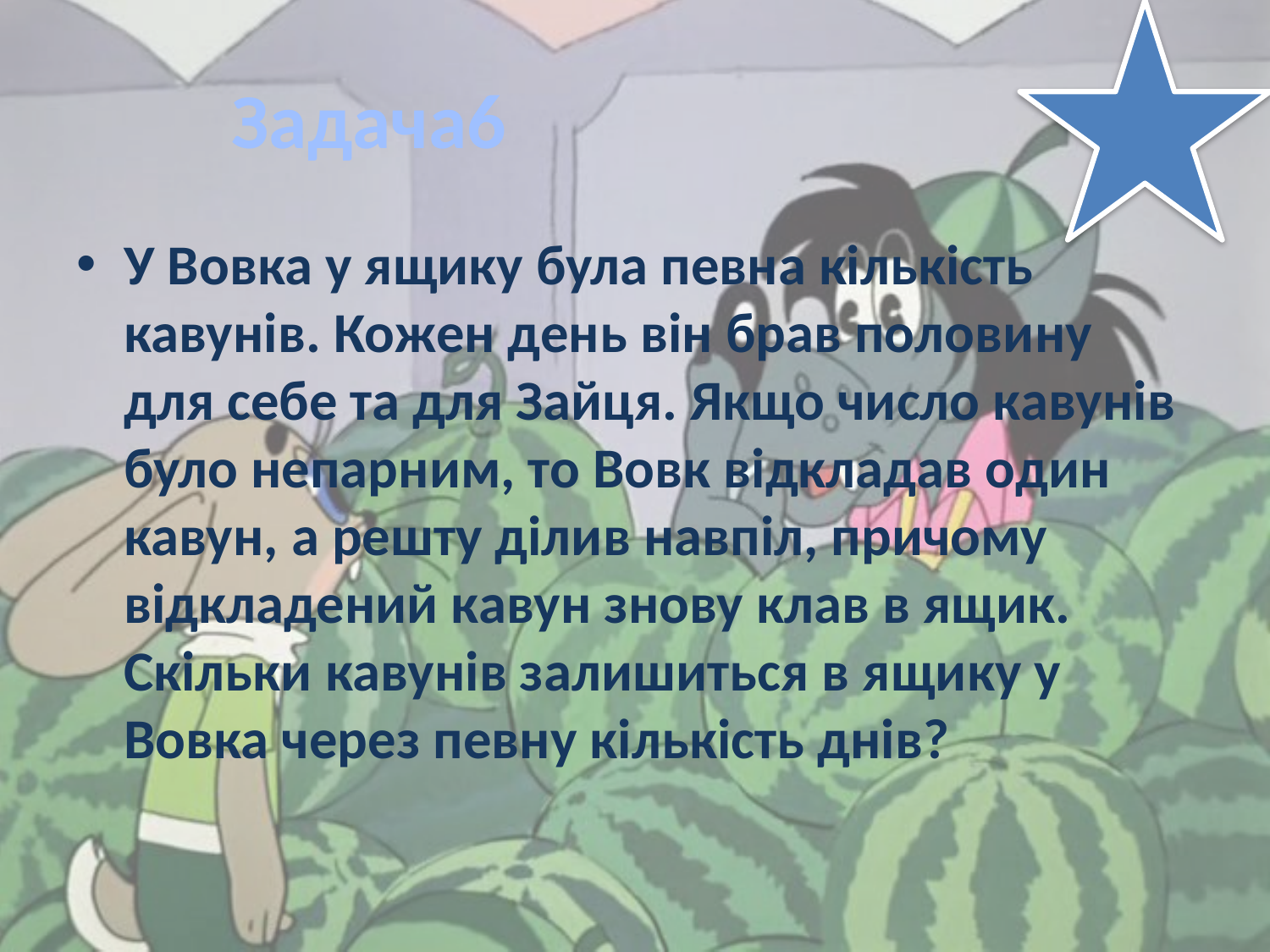

# Задача6
У Вовка у ящику була певна кількість кавунів. Кожен день він брав половину для себе та для Зайця. Якщо число кавунів було непарним, то Вовк відкладав один кавун, а решту ділив навпіл, причому відкладений кавун знову клав в ящик. Скільки кавунів залишиться в ящику у Вовка через певну кількість днів?